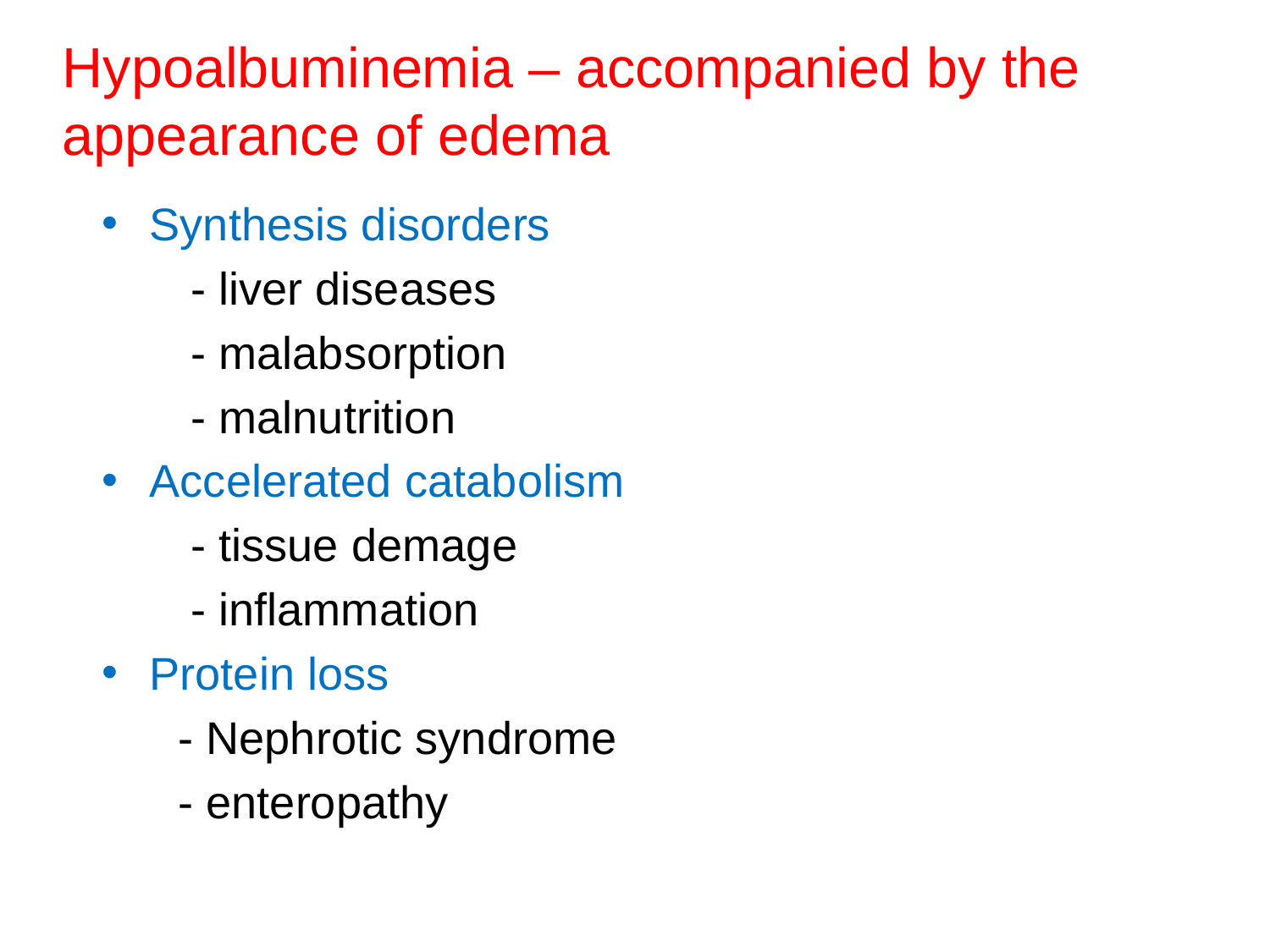

# Hypoalbuminemia – accompanied by the appearance of edema
Synthesis disorders
       - liver diseases
       - malabsorption
       - malnutrition
Accelerated catabolism
       - tissue demage
       - inflammation
Protein loss
      - Nephrotic syndrome
      - enteropathy